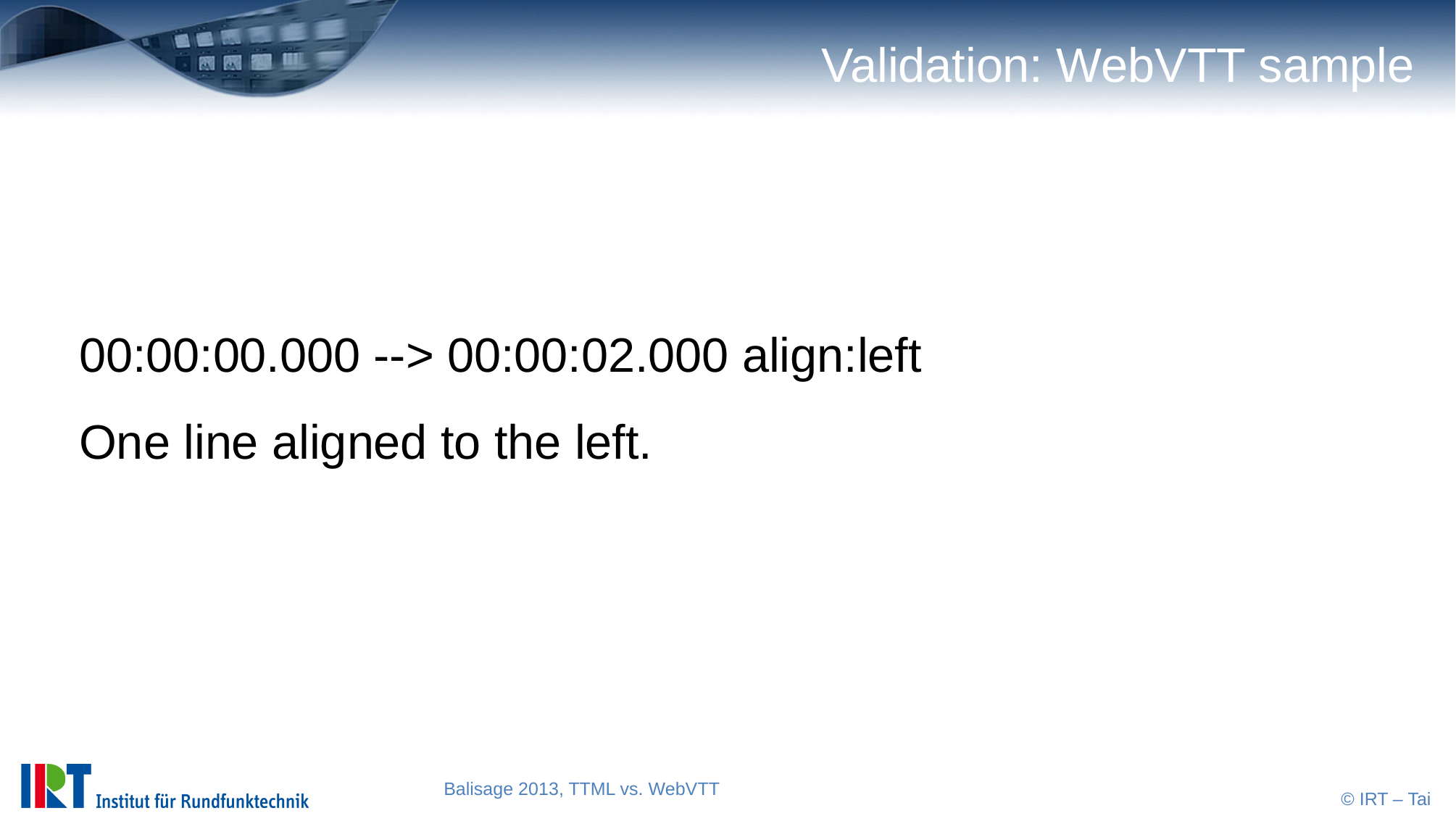

# Validation: WebVTT sample
00:00:00.000 --> 00:00:02.000 align:left
One line aligned to the left.